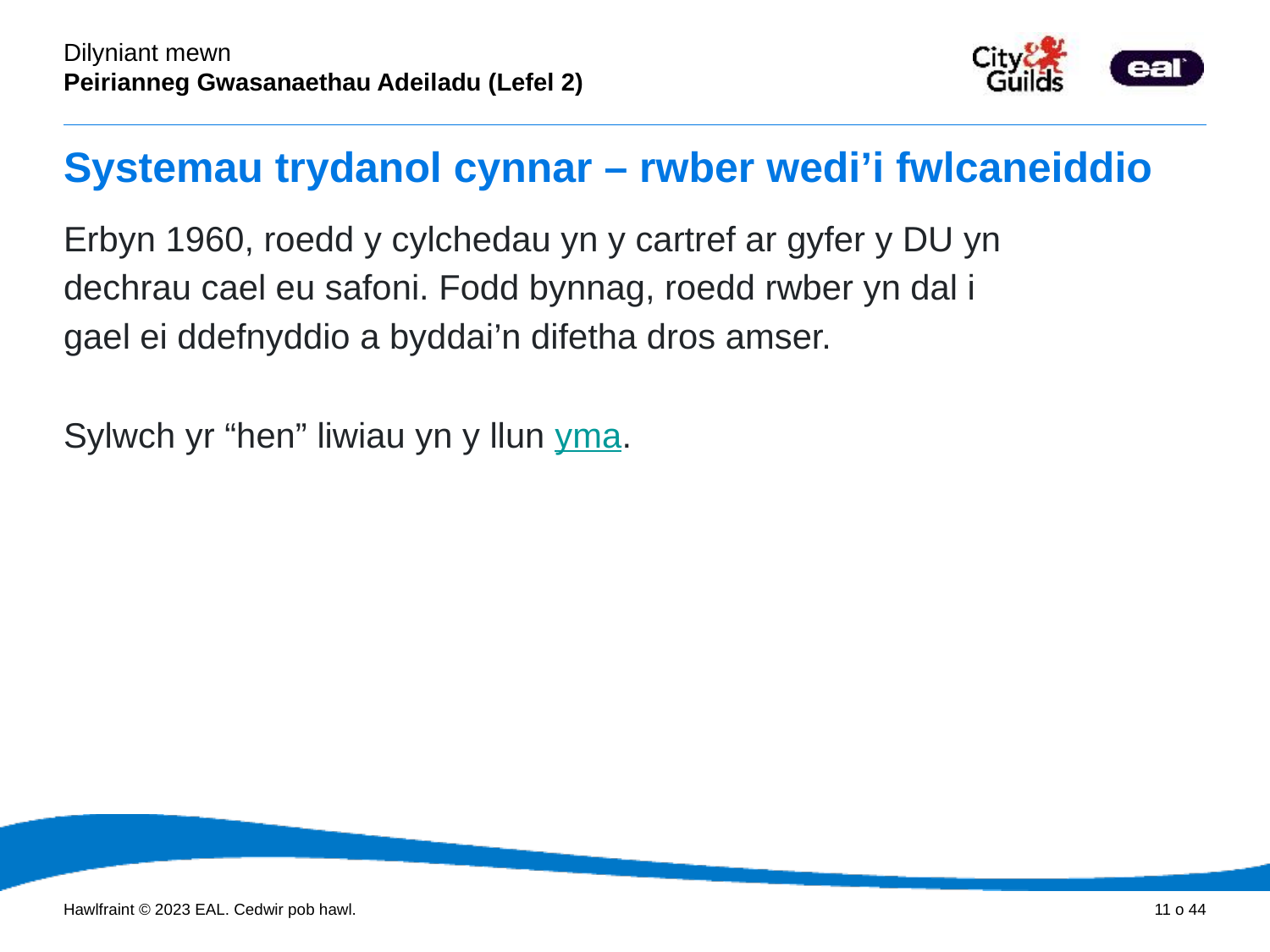

# Systemau trydanol cynnar – rwber wedi’i fwlcaneiddio
Erbyn 1960, roedd y cylchedau yn y cartref ar gyfer y DU yn dechrau cael eu safoni. Fodd bynnag, roedd rwber yn dal i gael ei ddefnyddio a byddai’n difetha dros amser.

Sylwch yr “hen” liwiau yn y llun yma.